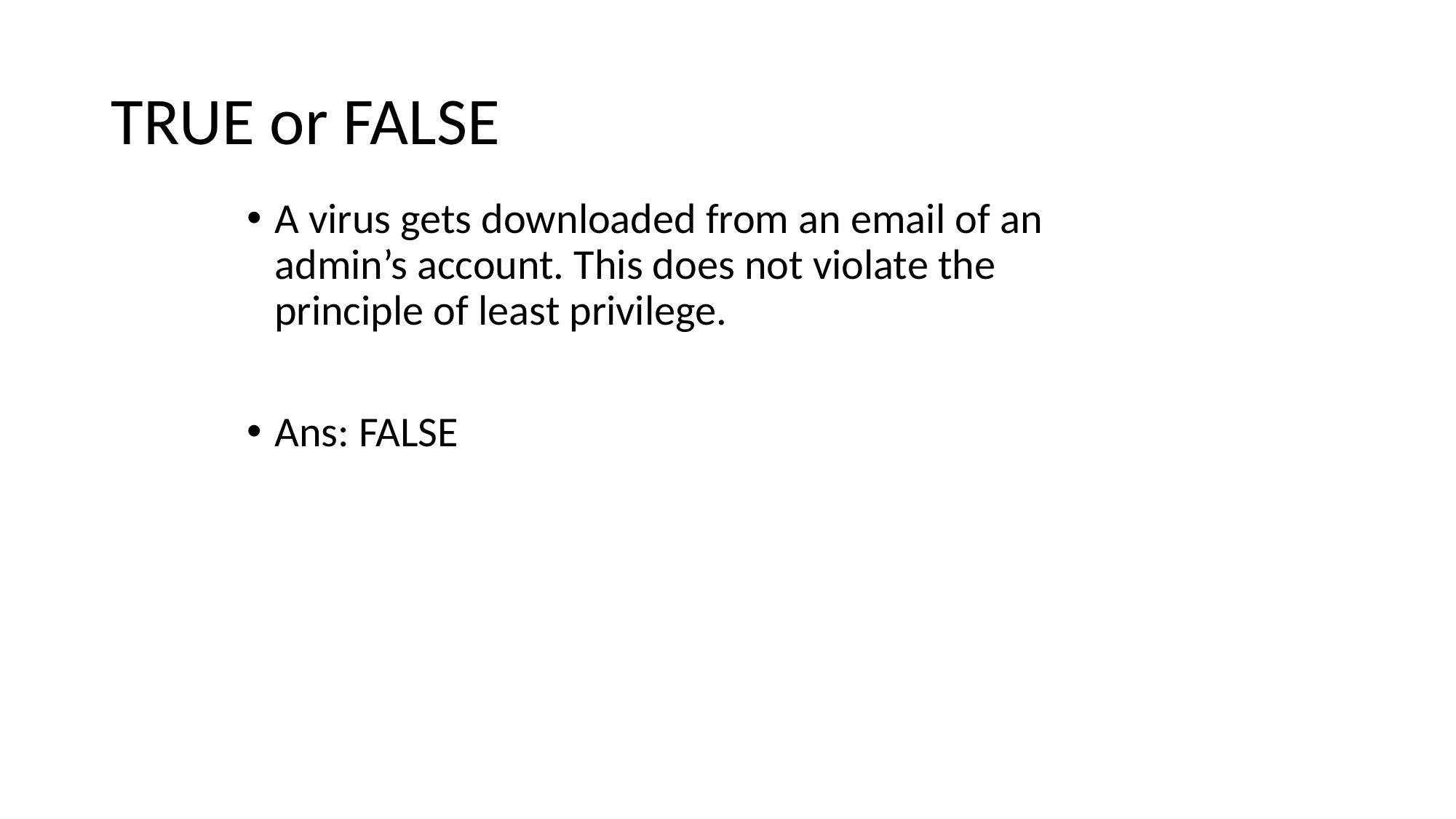

# TRUE or FALSE
A virus gets downloaded from an email of an admin’s account. This does not violate the principle of least privilege.

Ans: FALSE